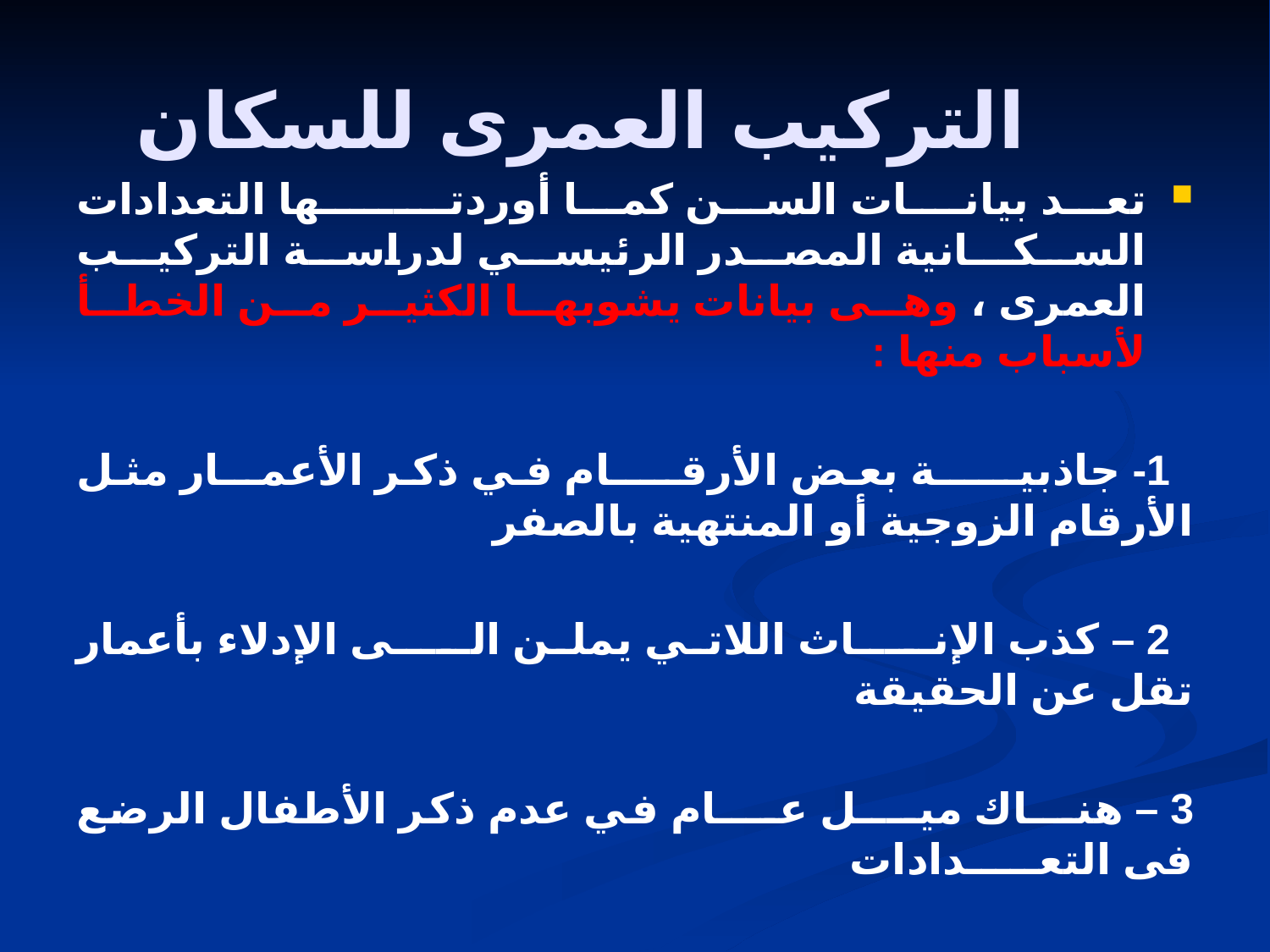

# التركيب العمرى للسكان
تعد بيانـات السن كما أوردتــــــها التعدادات السكـــانية المصدر الرئيسي لدراسة التركيب العمرى ، وهى بيانات يشوبها الكثير من الخطأ لأسباب منها :

  1- جاذبيـــــة بعض الأرقــــام في ذكر الأعمــار مثل الأرقام الزوجية أو المنتهية بالصفر

  2 – كذب الإنــــاث اللاتي يملن الــــى الإدلاء بأعمار تقل عن الحقيقة

3 – هنـــاك ميــــل عــــام في عدم ذكر الأطفال الرضع فى التعـــــدادات